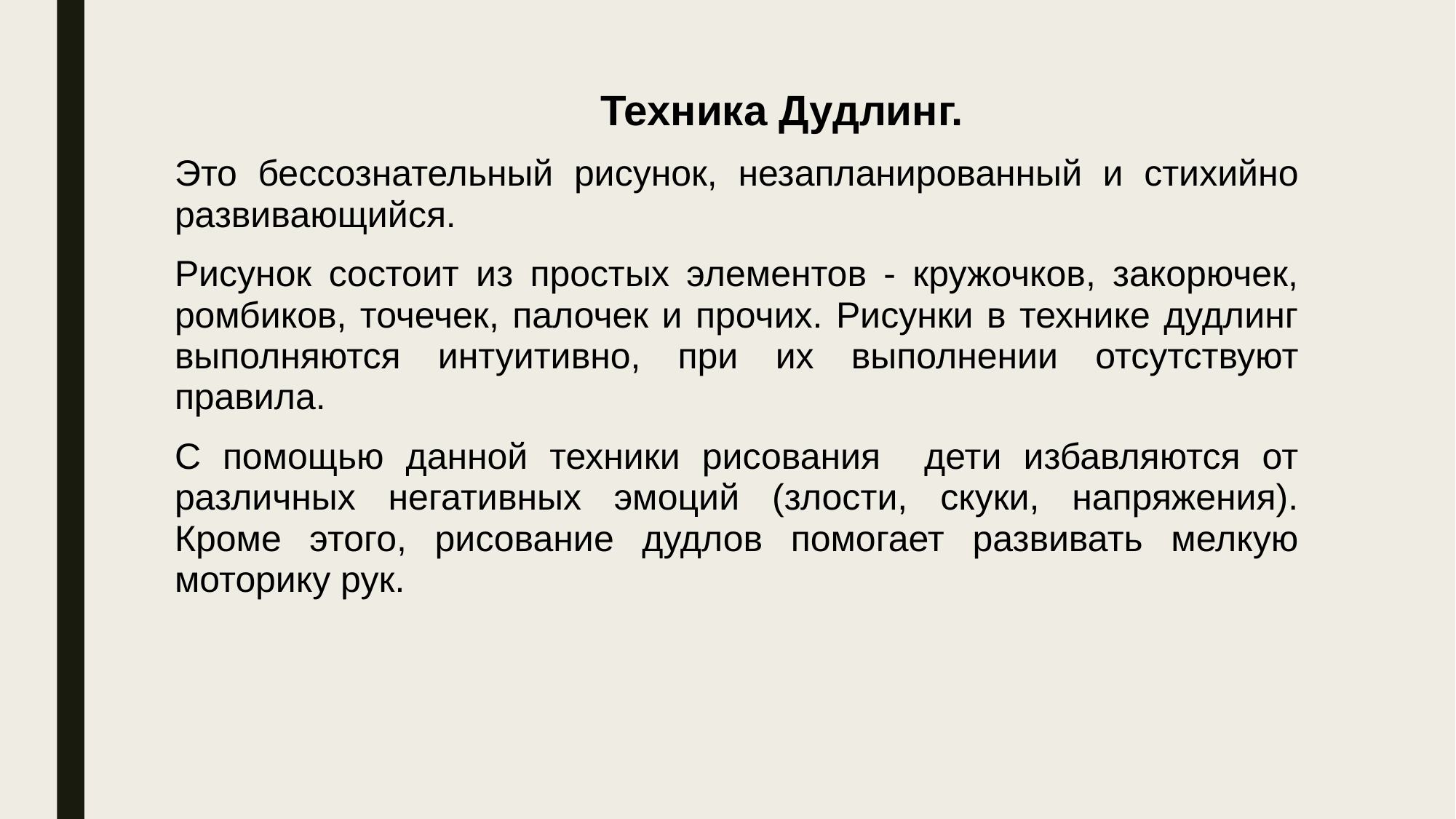

Техника Дудлинг.
Это бессознательный рисунок, незапланированный и стихийно развивающийся.
Рисунок состоит из простых элементов - кружочков, закорючек, ромбиков, точечек, палочек и прочих. Рисунки в технике дудлинг выполняются интуитивно, при их выполнении отсутствуют правила.
С помощью данной техники рисования  дети избавляются от различных негативных эмоций (злости, скуки, напряжения). Кроме этого, рисование дудлов помогает развивать мелкую моторику рук.